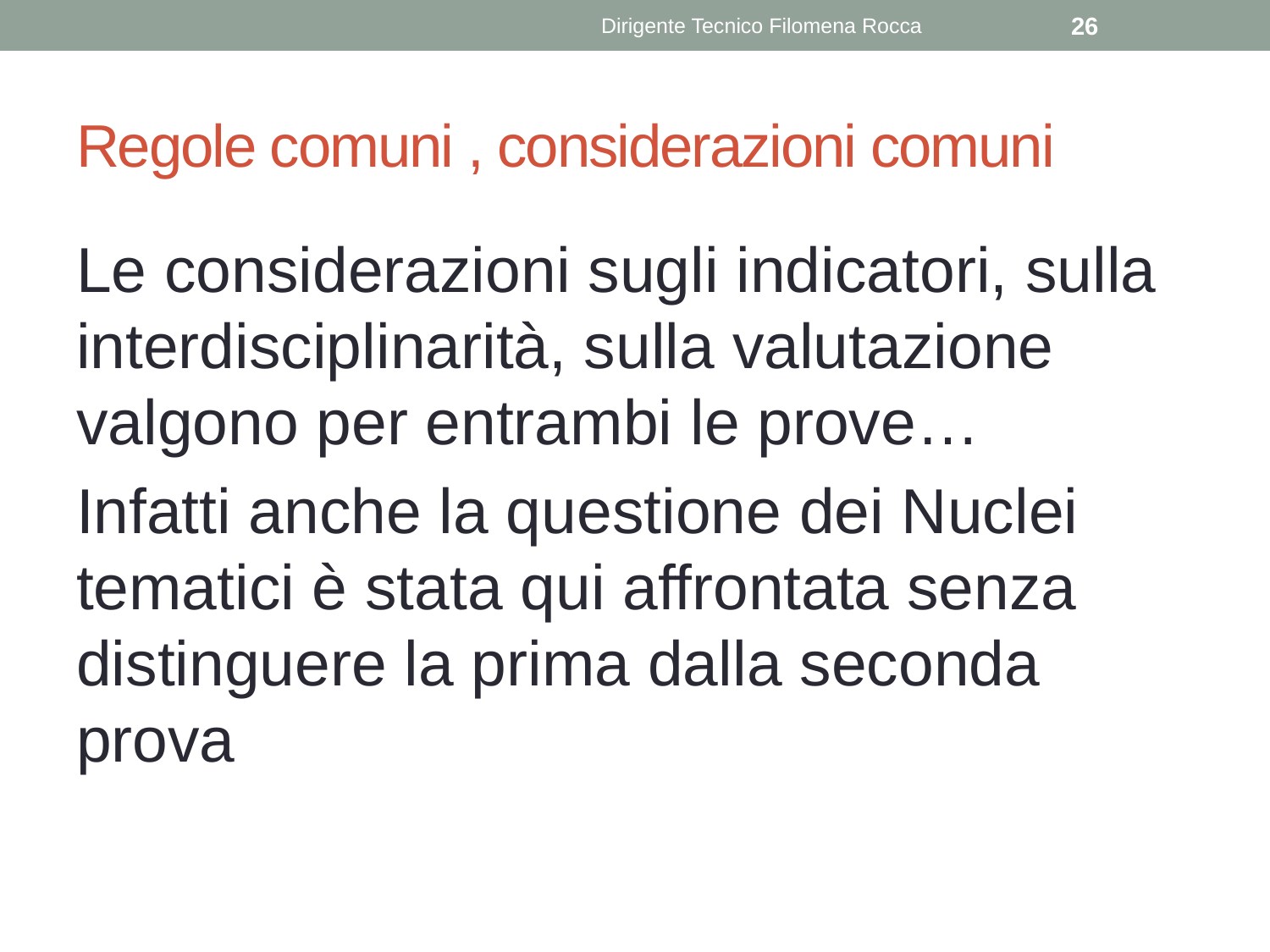

Dirigente Tecnico Filomena Rocca
26
# Regole comuni , considerazioni comuni
Le considerazioni sugli indicatori, sulla interdisciplinarità, sulla valutazione valgono per entrambi le prove…
Infatti anche la questione dei Nuclei tematici è stata qui affrontata senza distinguere la prima dalla seconda prova